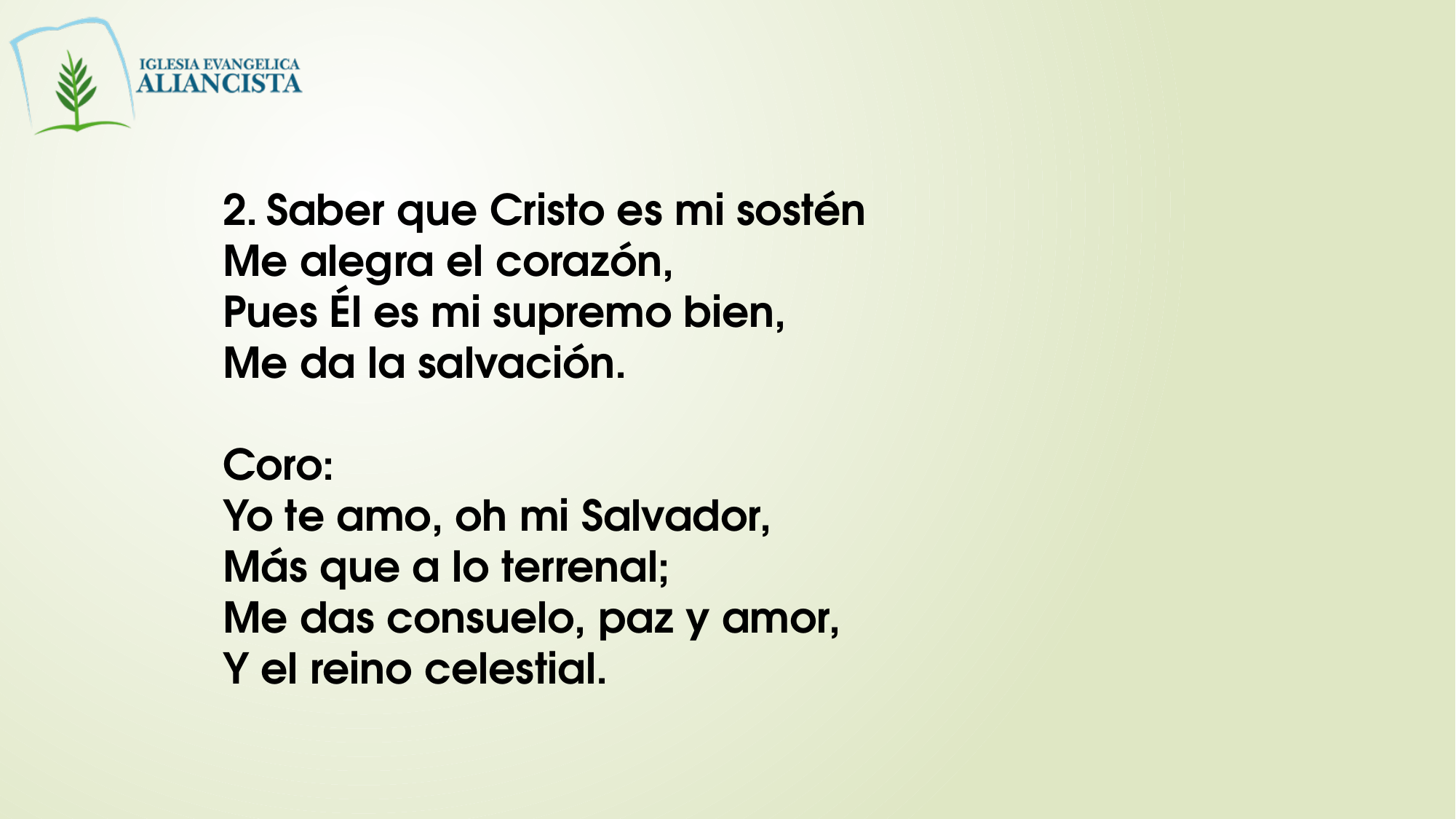

2. Saber que Cristo es mi sostén
Me alegra el corazón,
Pues Él es mi supremo bien,
Me da la salvación.

Coro:
Yo te amo, oh mi Salvador,
Más que a lo terrenal;
Me das consuelo, paz y amor,
Y el reino celestial.